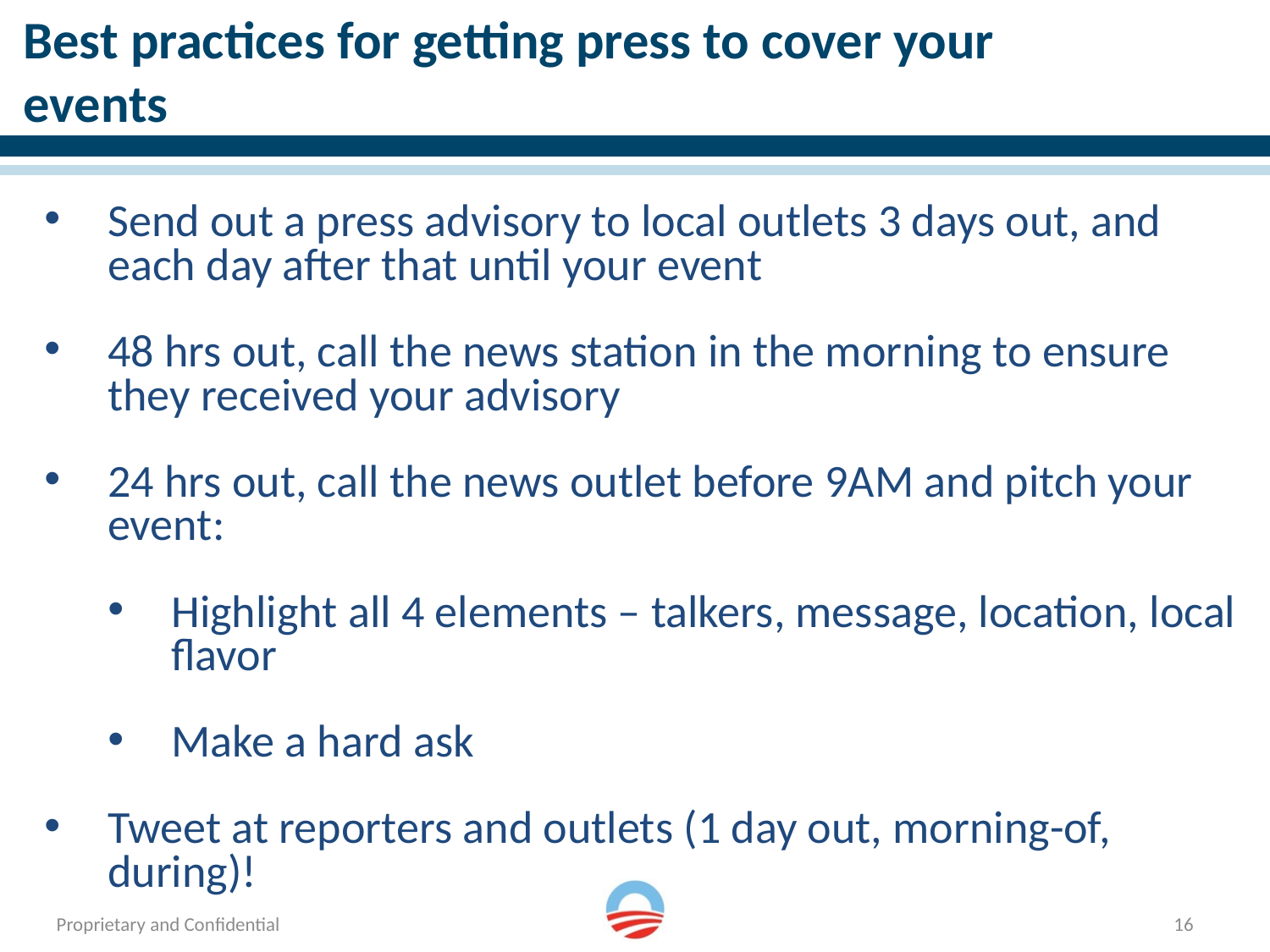

# Best practices for getting press to cover your events
Send out a press advisory to local outlets 3 days out, and each day after that until your event
48 hrs out, call the news station in the morning to ensure they received your advisory
24 hrs out, call the news outlet before 9AM and pitch your event:
Highlight all 4 elements – talkers, message, location, local flavor
Make a hard ask
Tweet at reporters and outlets (1 day out, morning-of, during)!
16